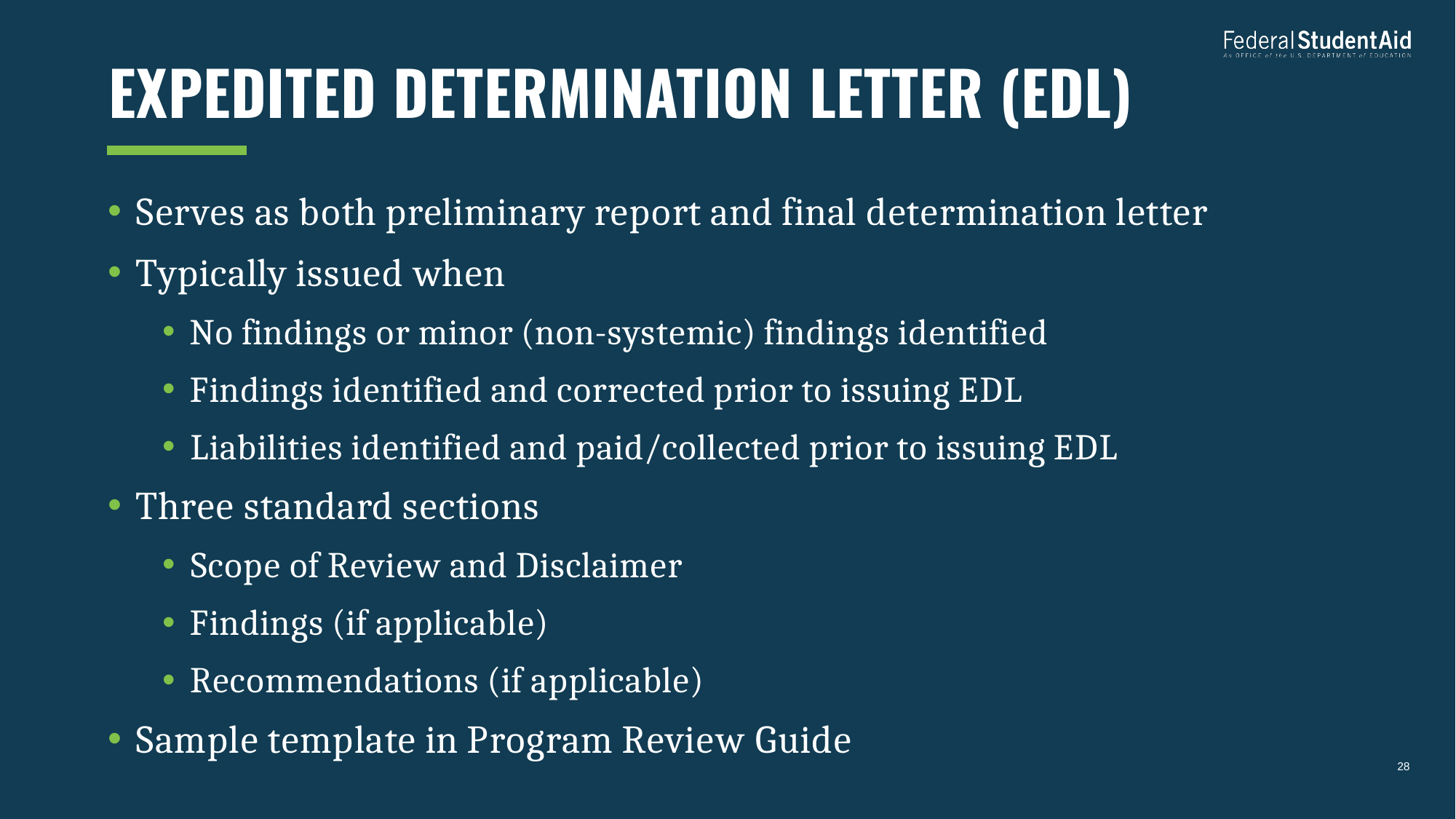

# Expedited determination letter (edl)
Serves as both preliminary report and final determination letter
Typically issued when
No findings or minor (non-systemic) findings identified
Findings identified and corrected prior to issuing EDL
Liabilities identified and paid/collected prior to issuing EDL
Three standard sections
Scope of Review and Disclaimer
Findings (if applicable)
Recommendations (if applicable)
Sample template in Program Review Guide

28